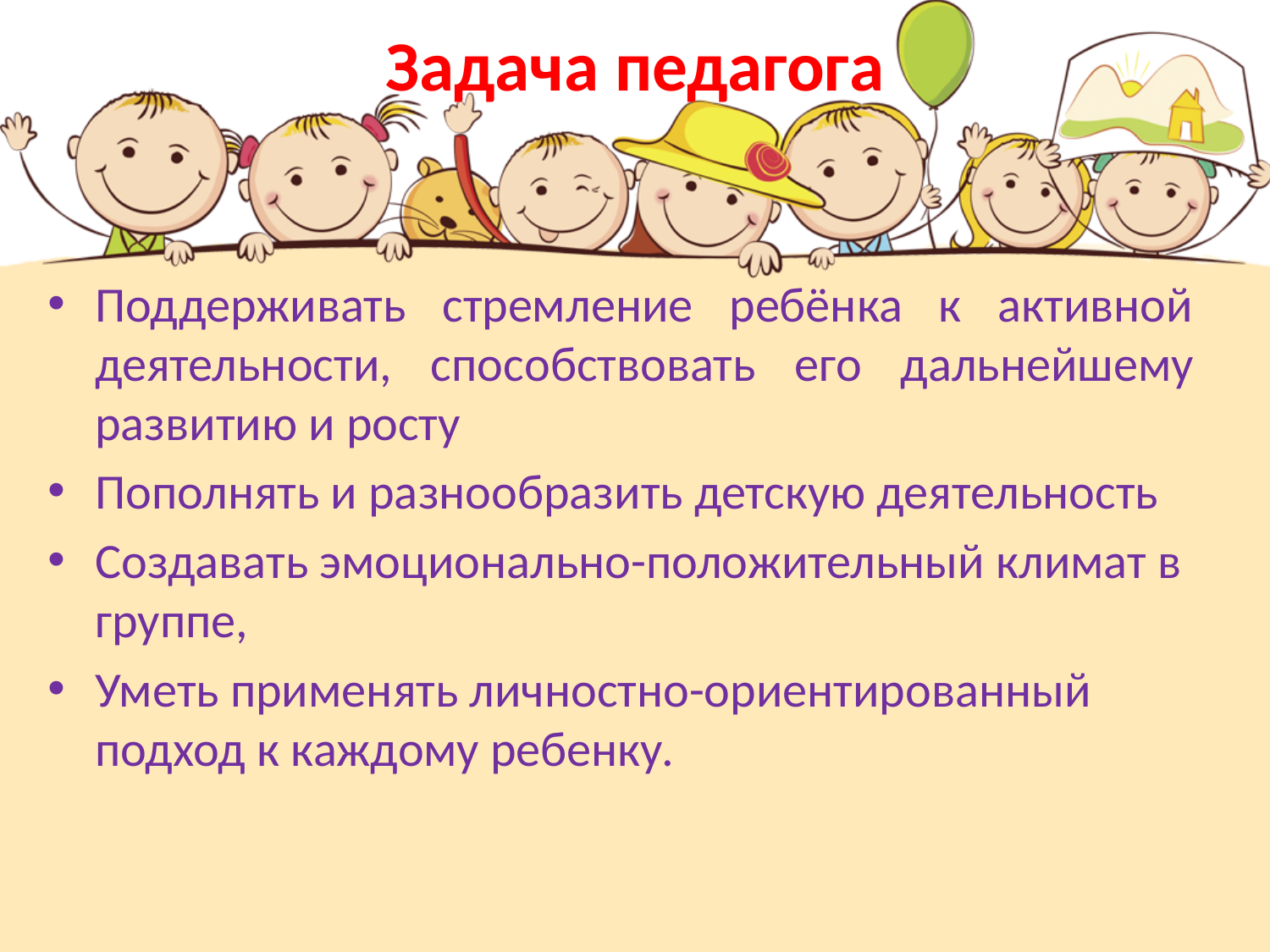

# Задача педагога
Поддерживать стремление ребёнка к активной деятельности, способствовать его дальнейшему развитию и росту
Пополнять и разнообразить детскую деятельность
Создавать эмоционально-положительный климат в группе,
Уметь применять личностно-ориентированный подход к каждому ребенку.